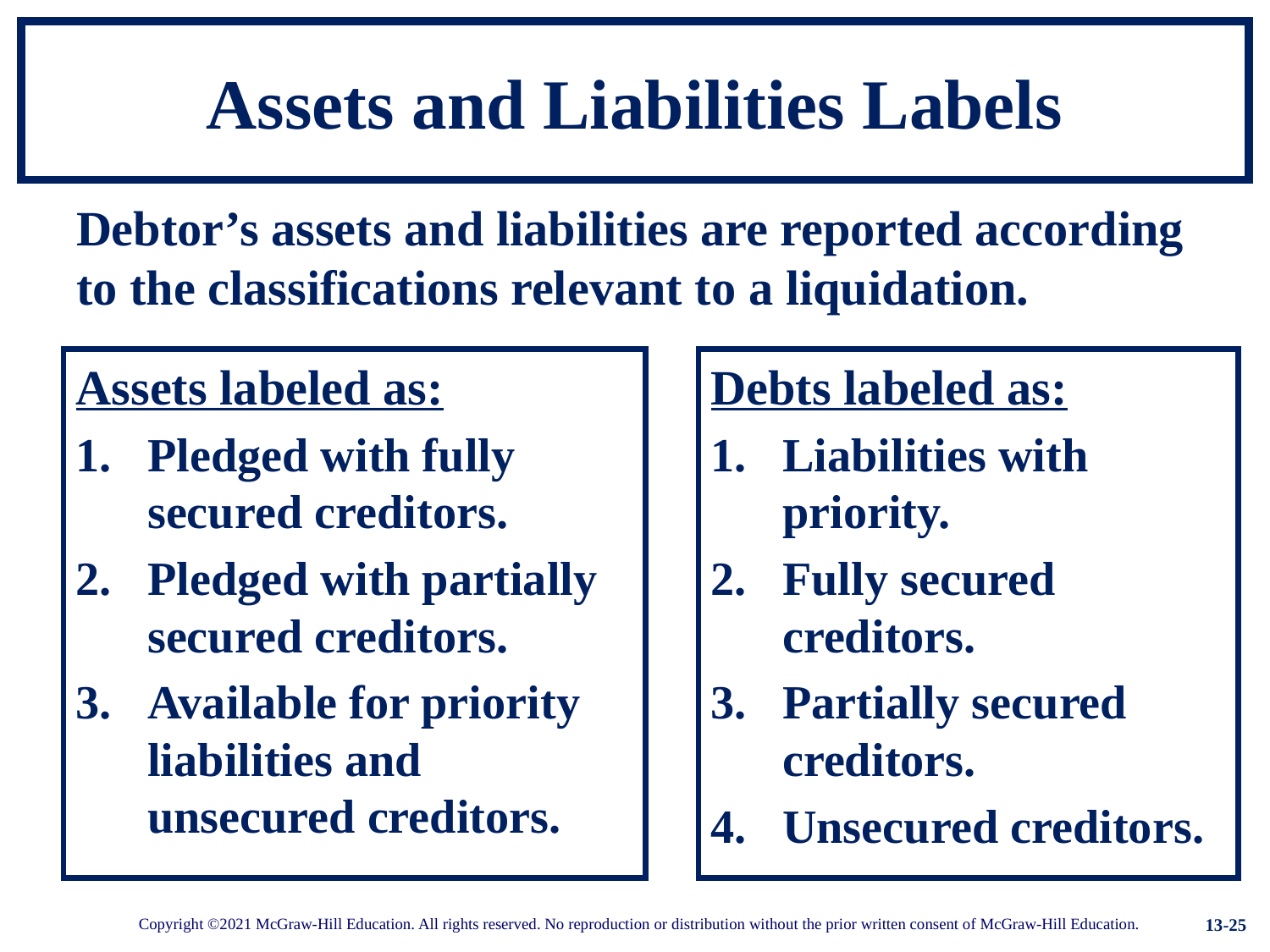

# Assets and Liabilities Labels
Debtor’s assets and liabilities are reported according to the classifications relevant to a liquidation.
Assets labeled as:
Pledged with fully secured creditors.
Pledged with partially secured creditors.
Available for priority liabilities and unsecured creditors.
Debts labeled as:
Liabilities with priority.
Fully secured creditors.
Partially secured creditors.
Unsecured creditors.
13-25
Copyright ©2021 McGraw-Hill Education. All rights reserved. No reproduction or distribution without the prior written consent of McGraw-Hill Education.